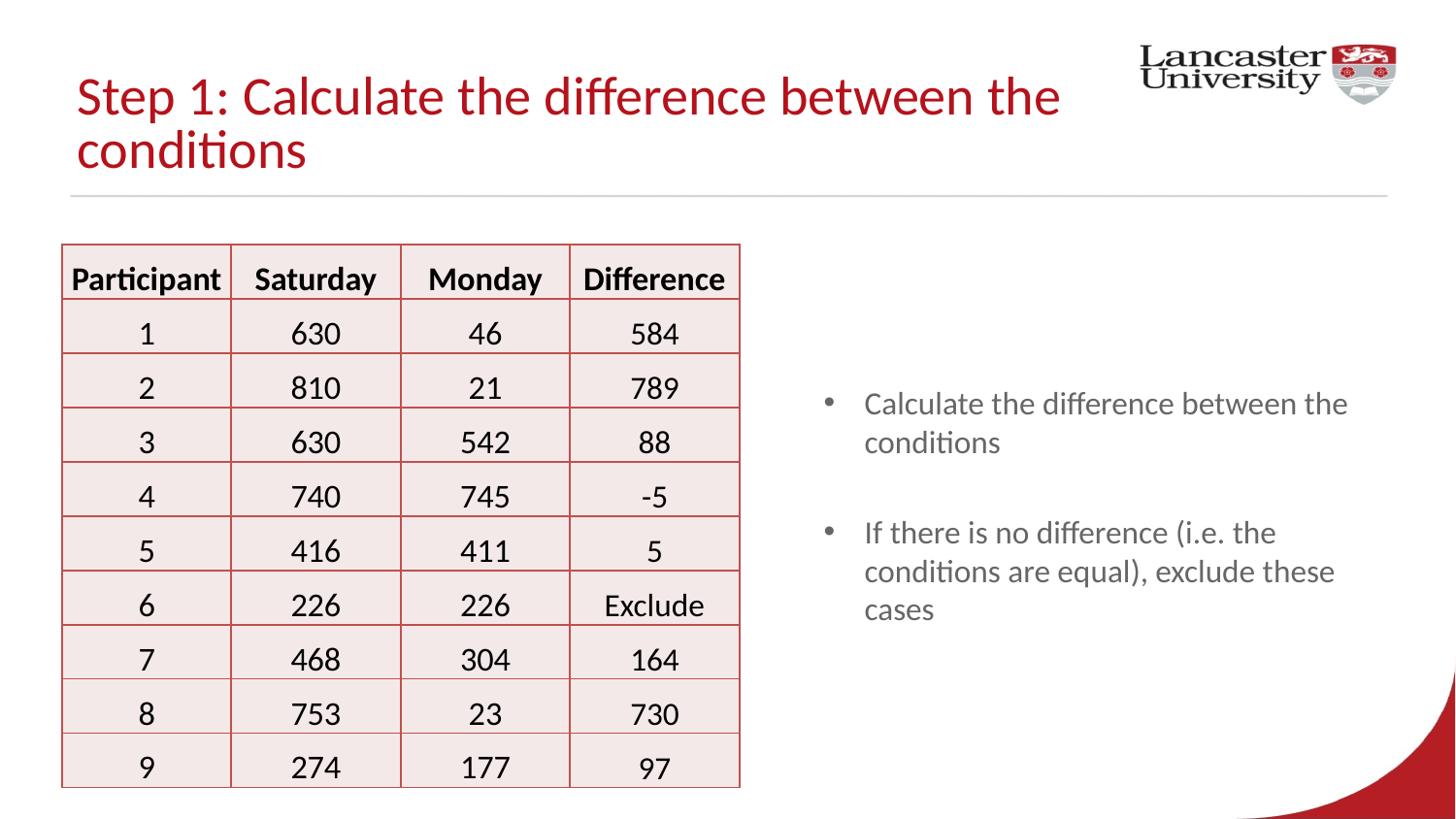

# Step 1: Calculate the difference between the conditions
| Participant | Saturday | Monday | Difference |
| --- | --- | --- | --- |
| 1 | 630 | 46 | 584 |
| 2 | 810 | 21 | 789 |
| 3 | 630 | 542 | 88 |
| 4 | 740 | 745 | -5 |
| 5 | 416 | 411 | 5 |
| 6 | 226 | 226 | Exclude |
| 7 | 468 | 304 | 164 |
| 8 | 753 | 23 | 730 |
| 9 | 274 | 177 | 97 |
Calculate the difference between the conditions

If there is no difference (i.e. the conditions are equal), exclude these cases